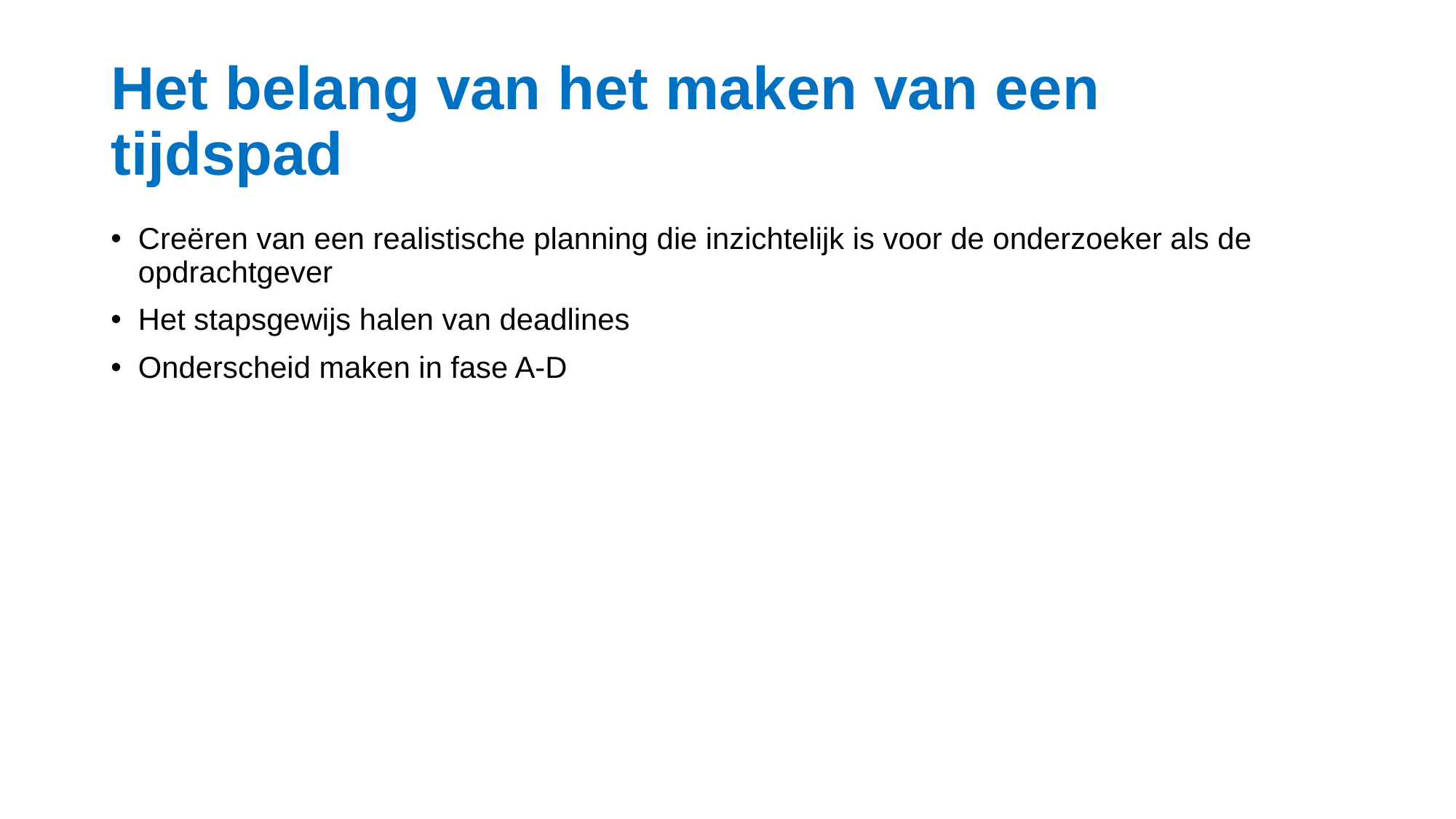

# Het belang van het maken van een tijdspad
Creëren van een realistische planning die inzichtelijk is voor de onderzoeker als de opdrachtgever
Het stapsgewijs halen van deadlines
Onderscheid maken in fase A-D